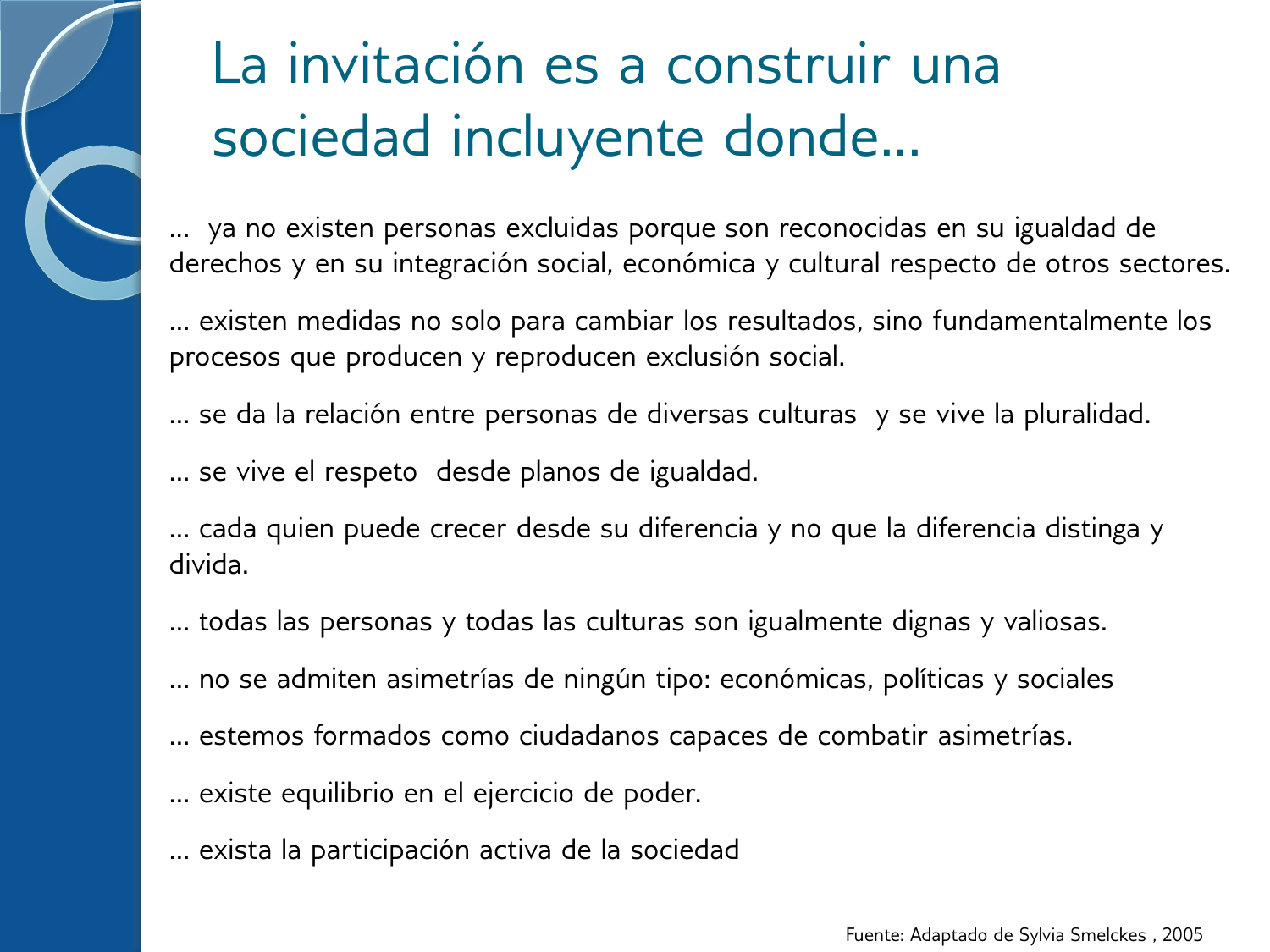

# La invitación es a construir una sociedad incluyente donde...
Descubre y celebra las diferencias
Cuestiona la realidad discriminatoria cotidiana
Genera cambios de actitudes, formas de pensar y actuar.

...  ya no existen personas excluidas porque son reconocidas en su igualdad de derechos y en su integración social, económica y cultural respecto de otros sectores.
… existen medidas no solo para cambiar los resultados, sino fundamentalmente los procesos que producen y reproducen exclusión social.
… se da la relación entre personas de diversas culturas  y se vive la pluralidad.
… se vive el respeto  desde planos de igualdad.
… cada quien puede crecer desde su diferencia y no que la diferencia distinga y divida.
… todas las personas y todas las culturas son igualmente dignas y valiosas.
… no se admiten asimetrías de ningún tipo: económicas, políticas y sociales
… estemos formados como ciudadanos capaces de combatir asimetrías.
… existe equilibrio en el ejercicio de poder.
… exista la participación activa de la sociedad

Fuente: Adaptado de Sylvia Smelckes , 2005